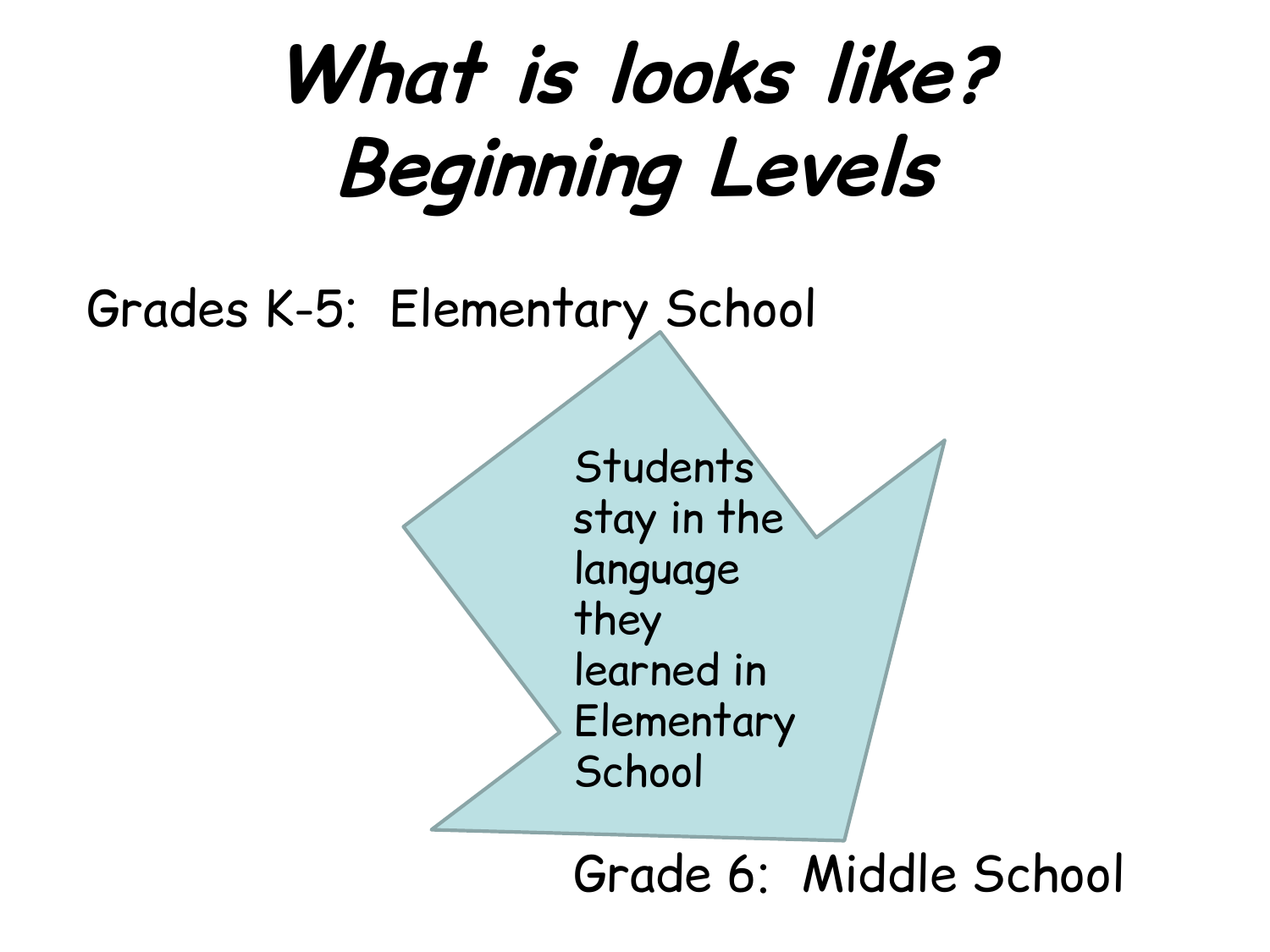

# What is looks like? Beginning Levels
Grades K-5:  Elementary School

Students stay in the language they learned in Elementary School
Grade 6:  Middle School